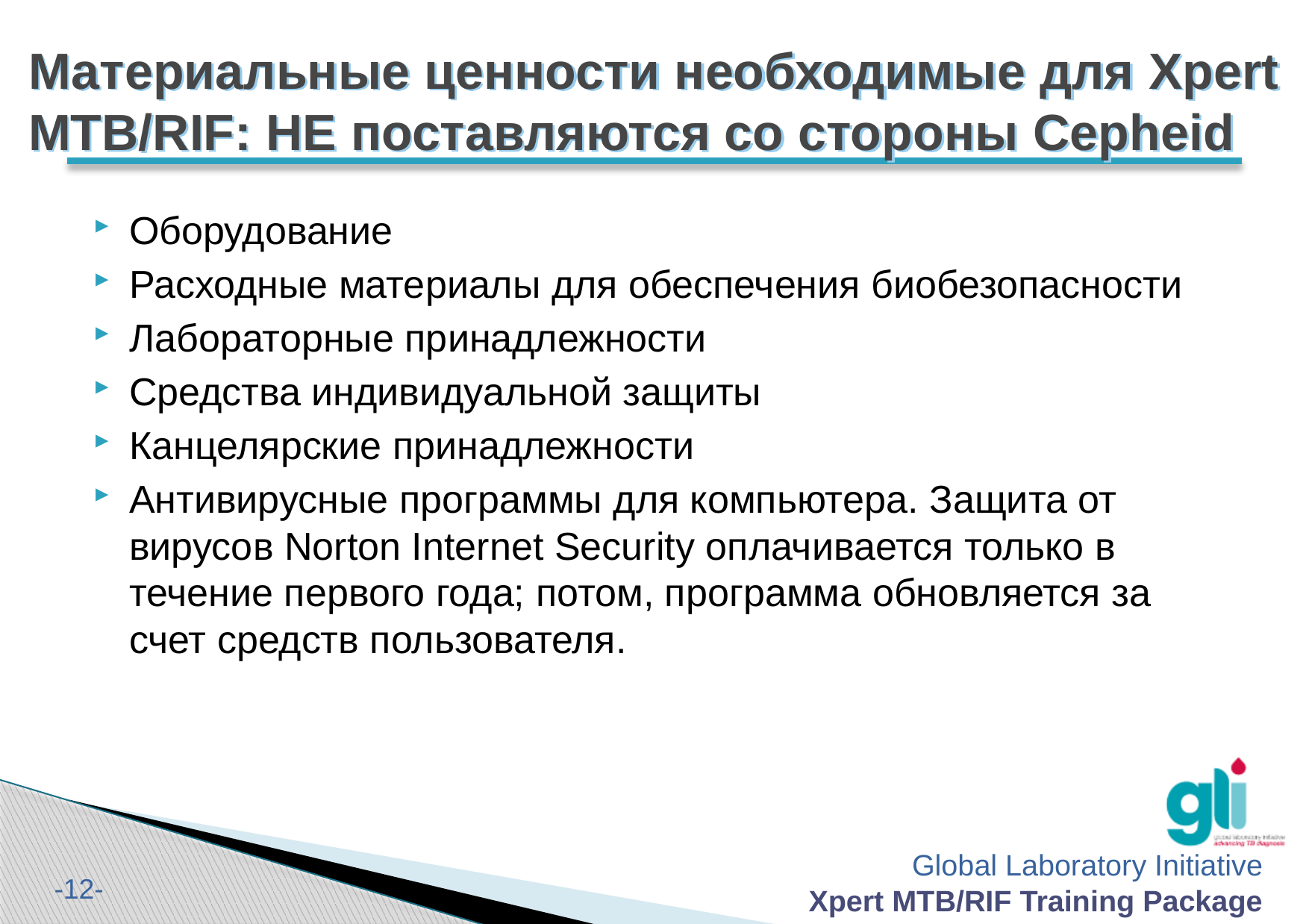

# Материальные ценности необходимые для Xpert MTB/RIF: НЕ поставляются со стороны Cepheid
Оборудование
Расходные материалы для обеспечения биобезопасности
Лабораторные принадлежности
Средства индивидуальной защиты
Канцелярские принадлежности
Aнтивирусные программы для компьютера. Защита от вирусов Norton Internet Security оплачивается только в течение первого года; потом, программа обновляется за счет средств пользователя.